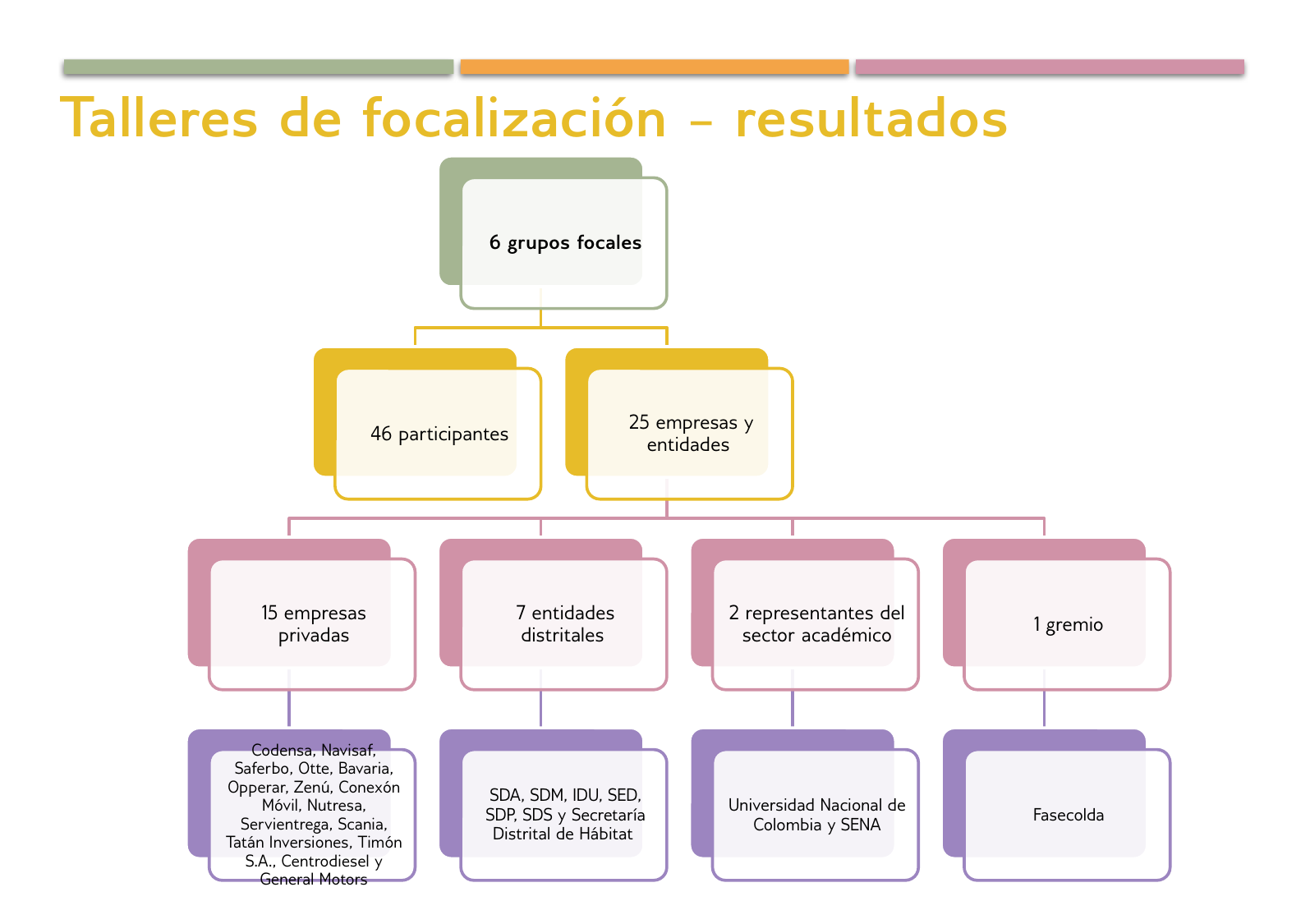

Talleres de focalización – resultados
6 grupos focales
46 participantes
25 empresas y entidades
15 empresas privadas
Codensa, Navisaf, Saferbo, Otte, Bavaria, Opperar, Zenú, Conexón Móvil, Nutresa, Servientrega, Scania, Tatán Inversiones, Timón S.A., Centrodiesel y General Motors
7 entidades distritales
SDA, SDM, IDU, SED, SDP, SDS y Secretaría Distrital de Hábitat
2 representantes del sector académico
Universidad Nacional de Colombia y SENA
1 gremio
Fasecolda